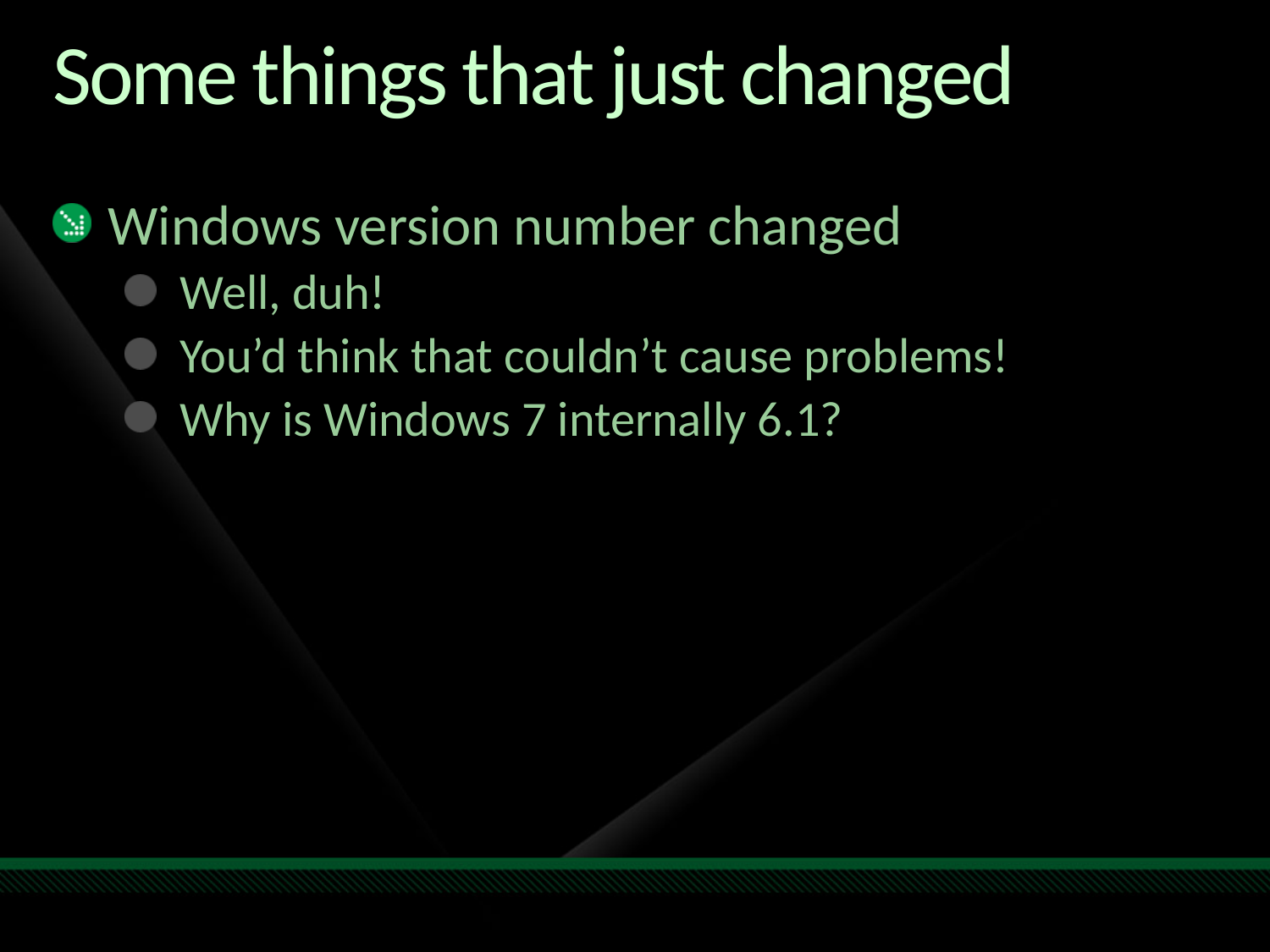

# Some things that just changed
Windows version number changed
Well, duh!
You’d think that couldn’t cause problems!
Why is Windows 7 internally 6.1?